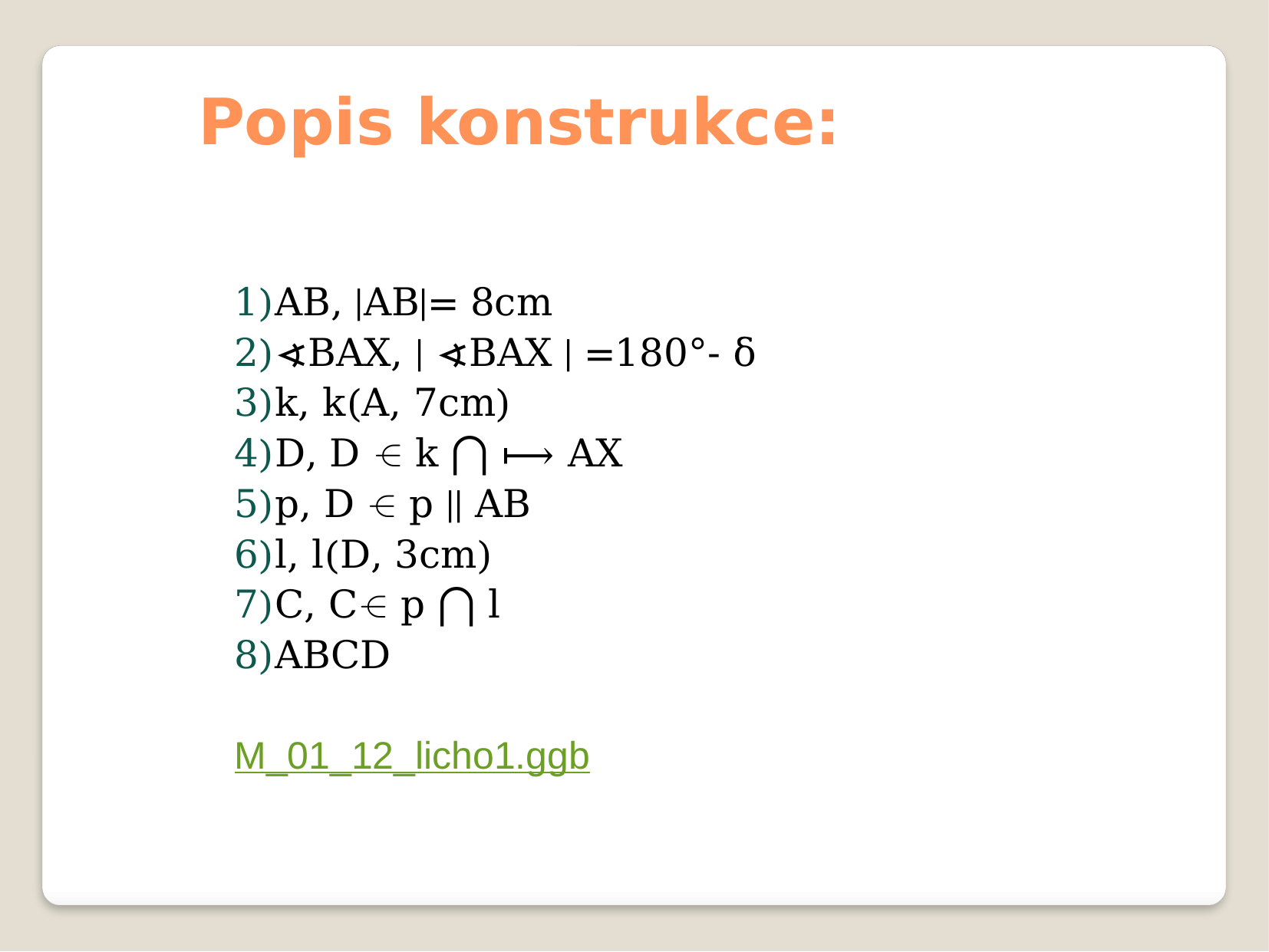

Popis konstrukce:
AB, |AB|= 8cm
∢BAX, | ∢BAX | =180°- δ
k, k(A, 7cm)
D, D ⋲ k ⋂ ⟼ AX
p, D ⋲ p || AB
l, l(D, 3cm)
C, C⋲ p ⋂ l
ABCD

M_01_12_licho1.ggb